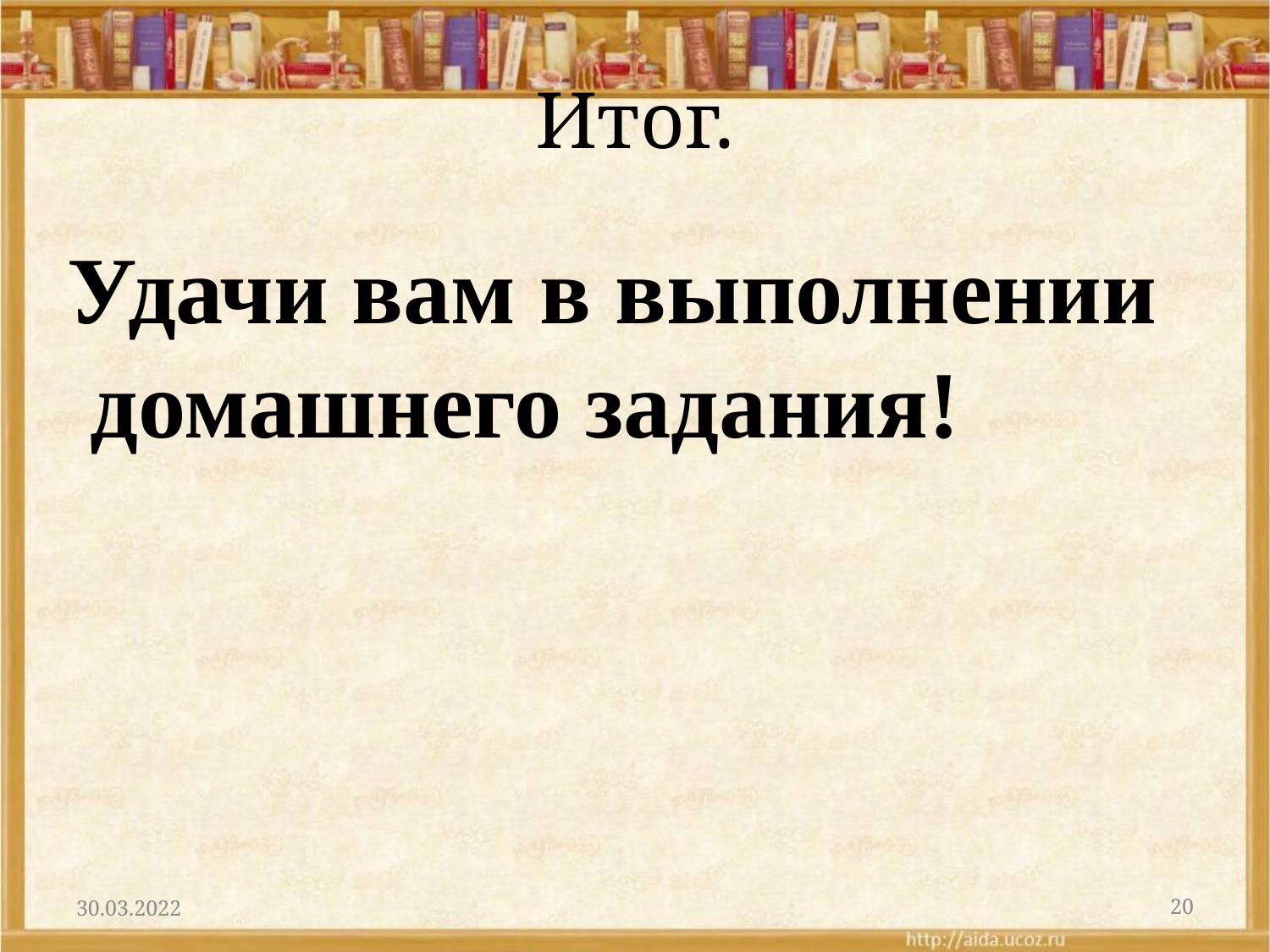

# Итог.
 Удачи вам в выполнении домашнего задания!
30.03.2022
20